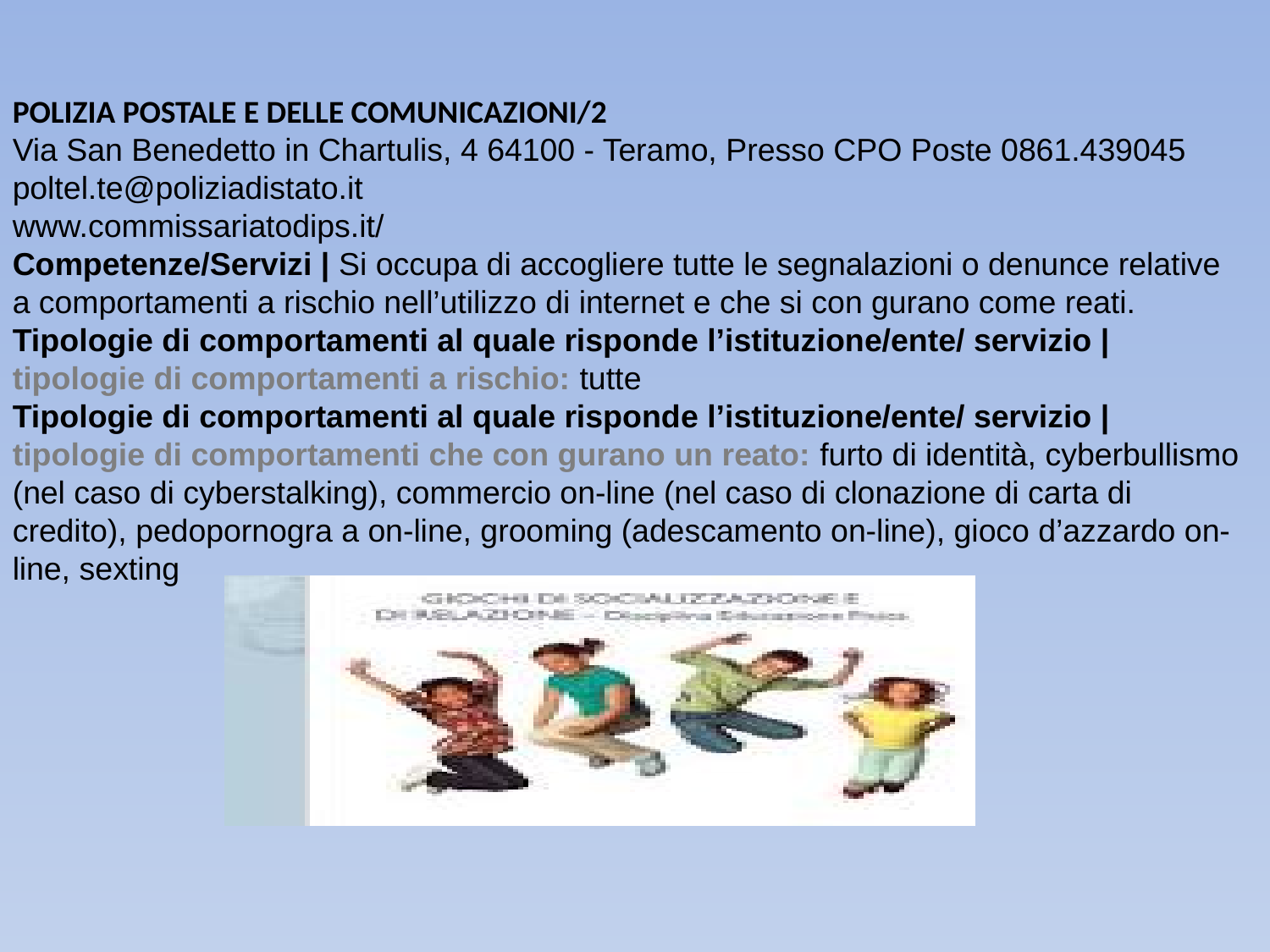

POLIZIA POSTALE E DELLE COMUNICAZIONI/2
Via San Benedetto in Chartulis, 4 64100 - Teramo, Presso CPO Poste 0861.439045
poltel.te@poliziadistato.it
www.commissariatodips.it/
Competenze/Servizi | Si occupa di accogliere tutte le segnalazioni o denunce relative a comportamenti a rischio nell’utilizzo di internet e che si con gurano come reati.
Tipologie di comportamenti al quale risponde l’istituzione/ente/ servizio | tipologie di comportamenti a rischio: tutte
Tipologie di comportamenti al quale risponde l’istituzione/ente/ servizio | tipologie di comportamenti che con gurano un reato: furto di identità, cyberbullismo (nel caso di cyberstalking), commercio on-line (nel caso di clonazione di carta di credito), pedopornogra a on-line, grooming (adescamento on-line), gioco d’azzardo on-line, sexting